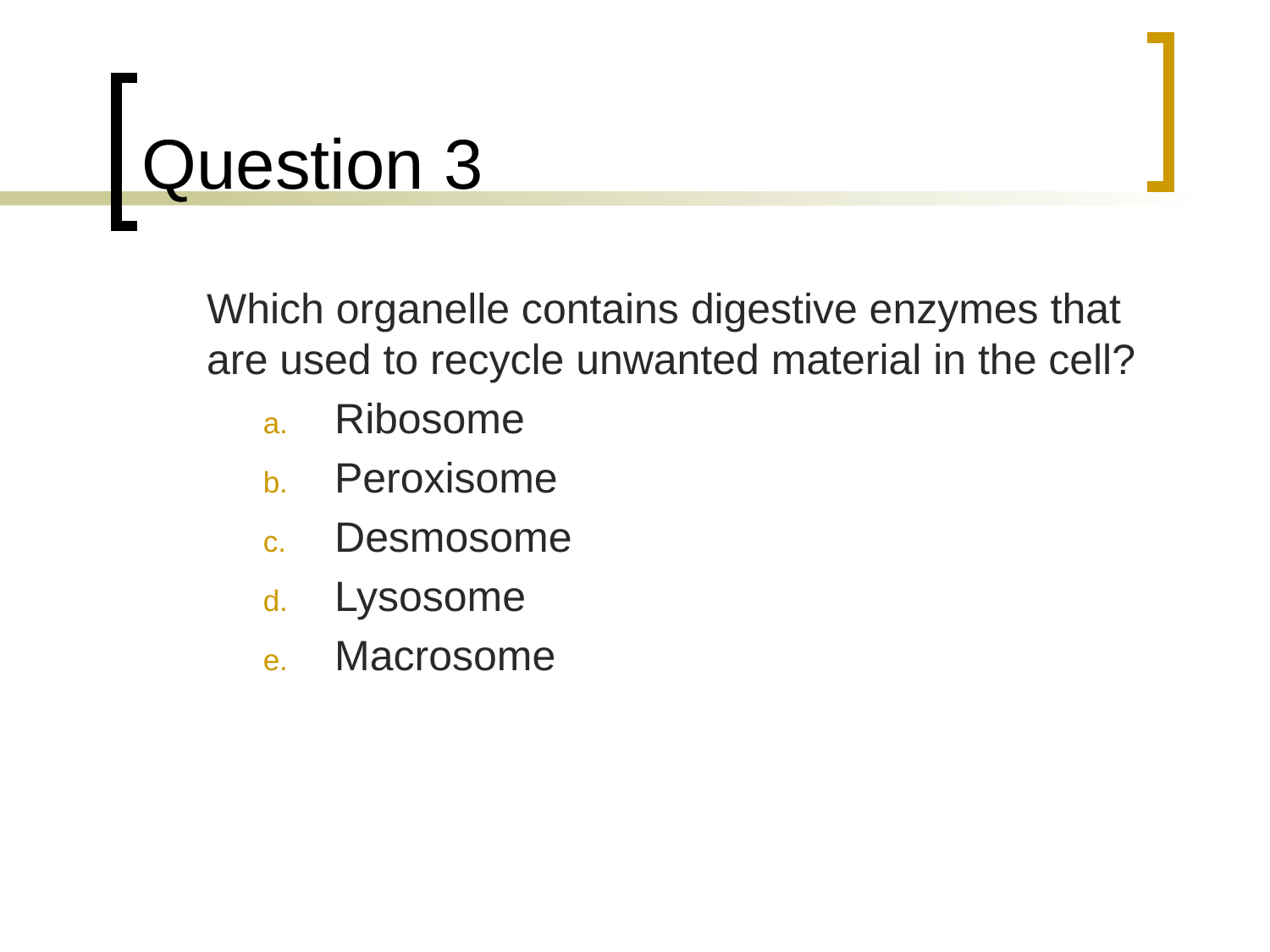

# Question 3
	Which organelle contains digestive enzymes that are used to recycle unwanted material in the cell?
Ribosome
Peroxisome
Desmosome
Lysosome
Macrosome